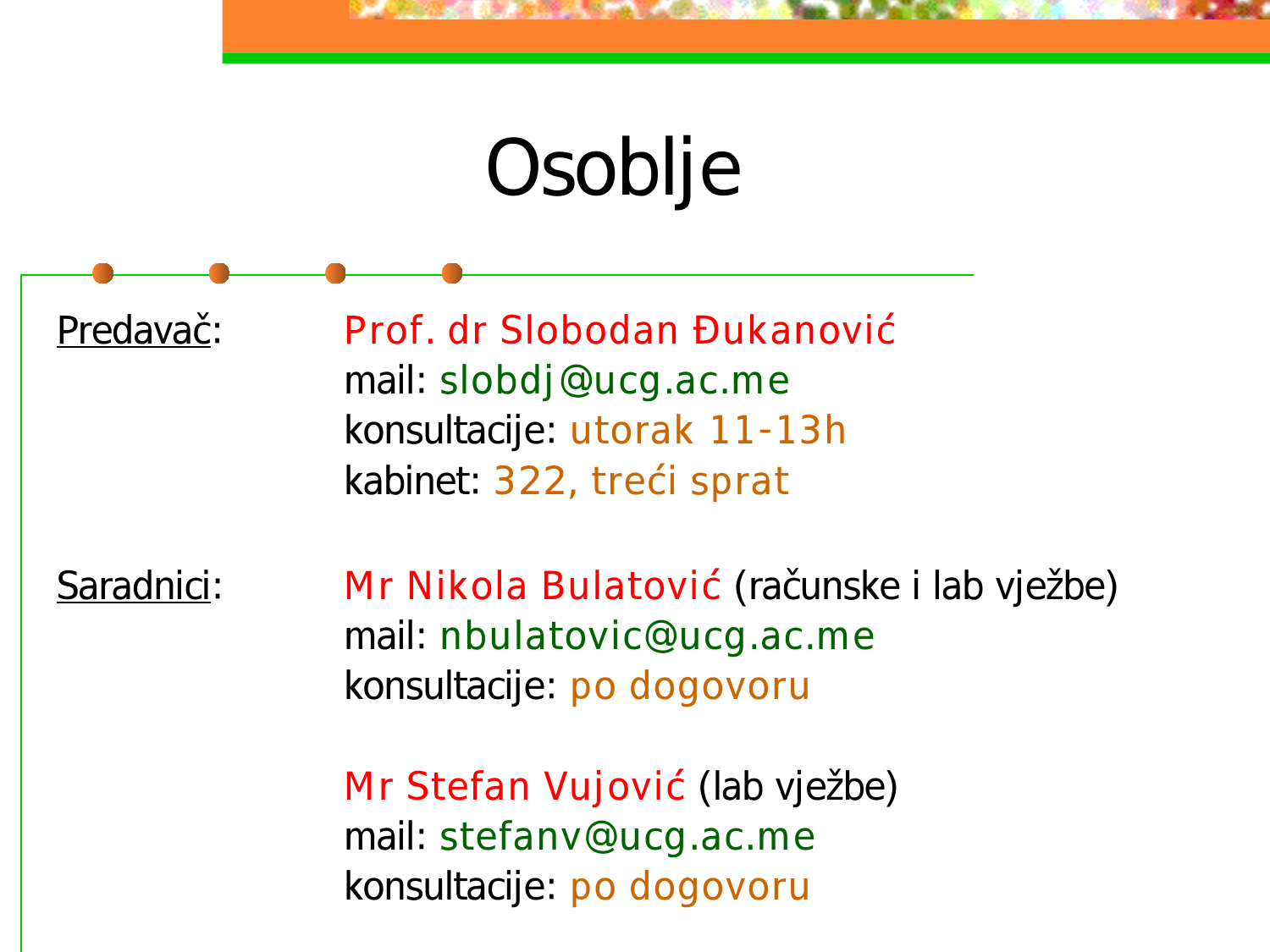

# Osoblje
Predavač:	Prof. dr Slobodan Đukanović
			mail: slobdj@ucg.ac.me
			konsultacije: utorak 11-13h
			kabinet: 322, treći sprat

Saradnici:	Mr Nikola Bulatović (računske i lab vježbe)
			mail: nbulatovic@ucg.ac.me
			konsultacije: po dogovoru

			Mr Stefan Vujović (lab vježbe)
			mail: stefanv@ucg.ac.me
			konsultacije: po dogovoru